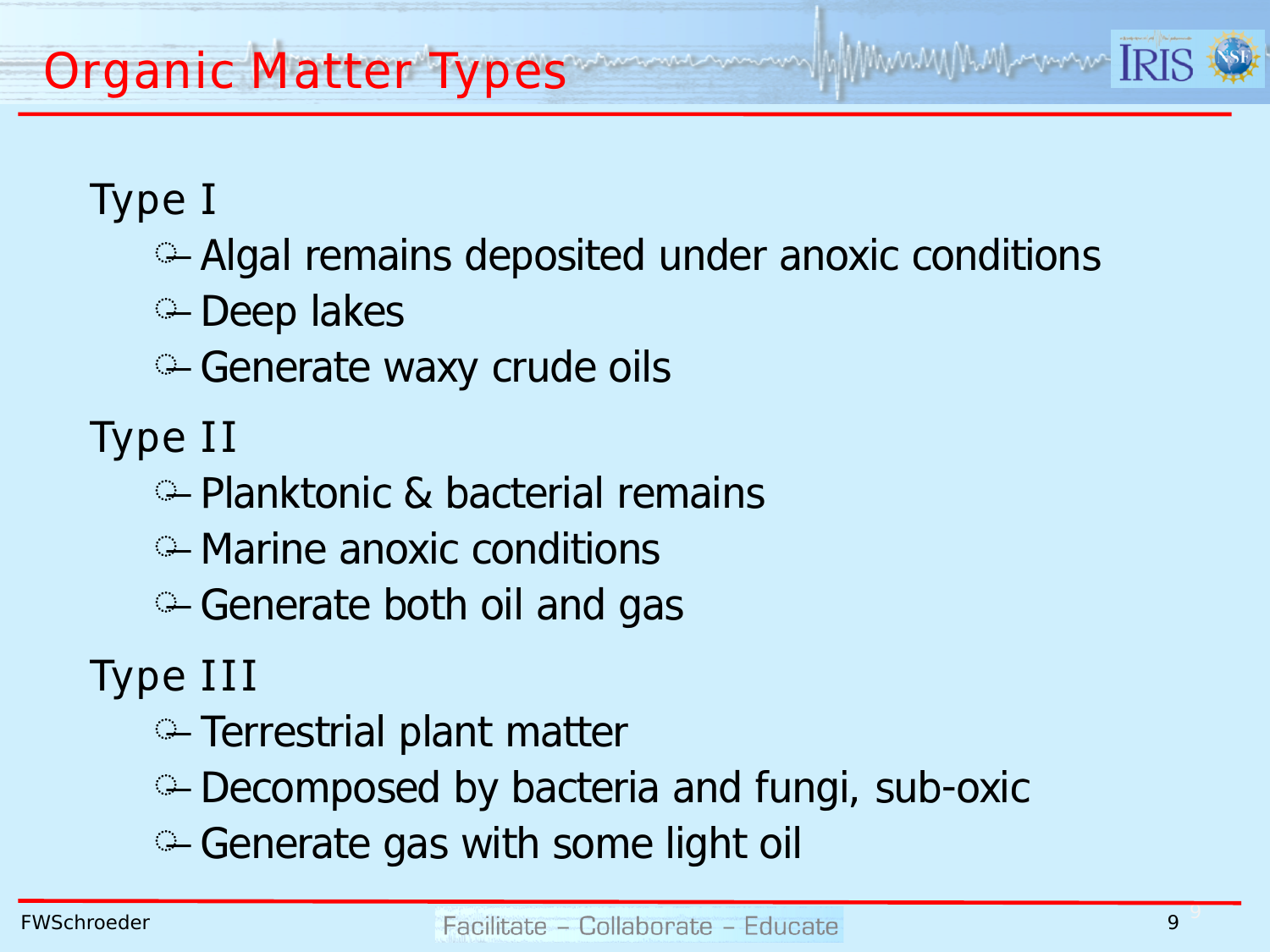

# Organic Matter Types
Type I
Algal remains deposited under anoxic conditions
Deep lakes
Generate waxy crude oils
Type II
Planktonic & bacterial remains
Marine anoxic conditions
Generate both oil and gas
Type III
Terrestrial plant matter
Decomposed by bacteria and fungi, sub-oxic
Generate gas with some light oil